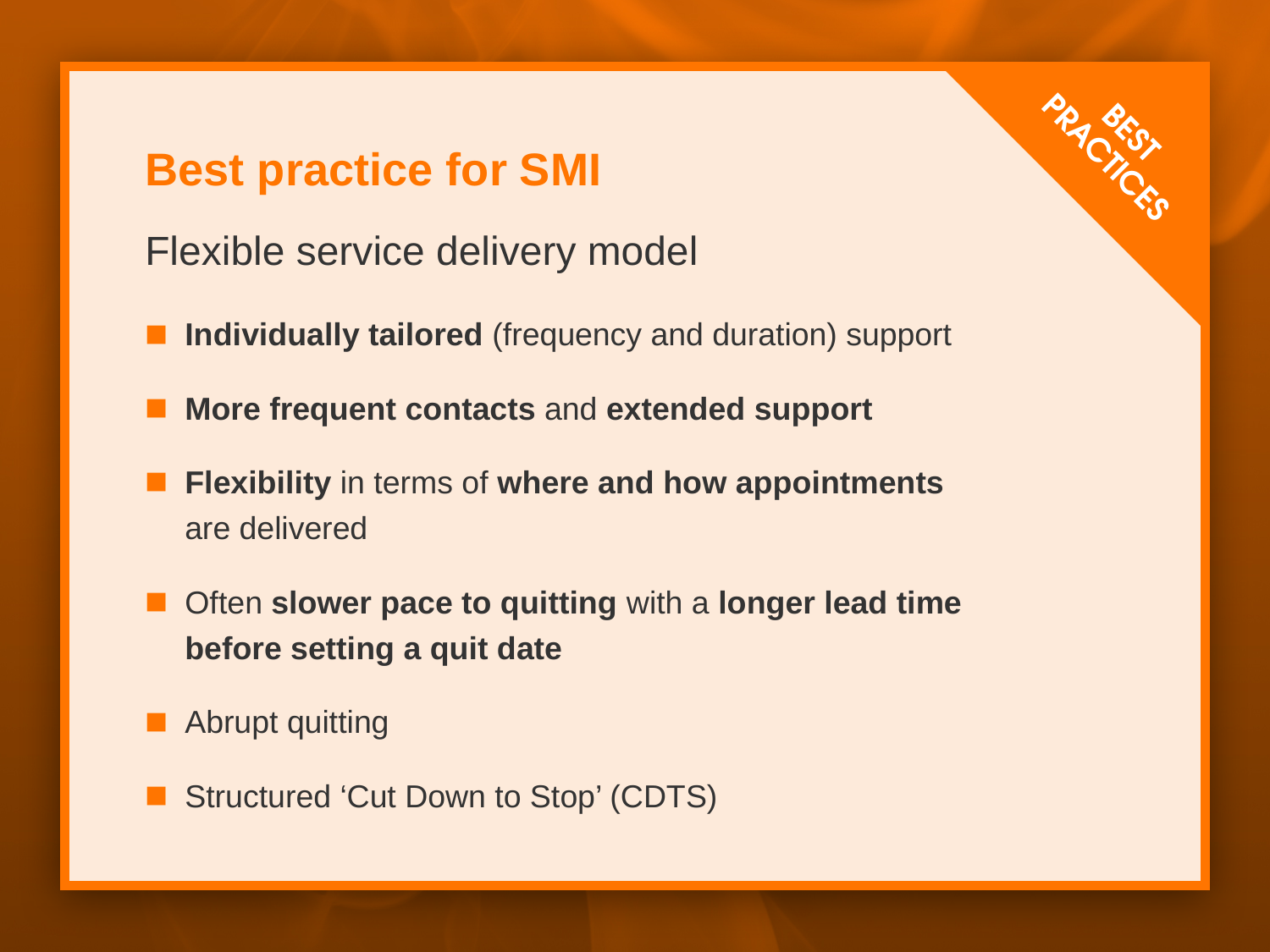

BEST
PRACTICES
Best practice for SMI
Flexible service delivery model
Individually tailored (frequency and duration) support
More frequent contacts and extended support
Flexibility in terms of where and how appointments
are delivered
Often slower pace to quitting with a longer lead time
before setting a quit date
Abrupt quitting
Structured ‘Cut Down to Stop’ (CDTS)